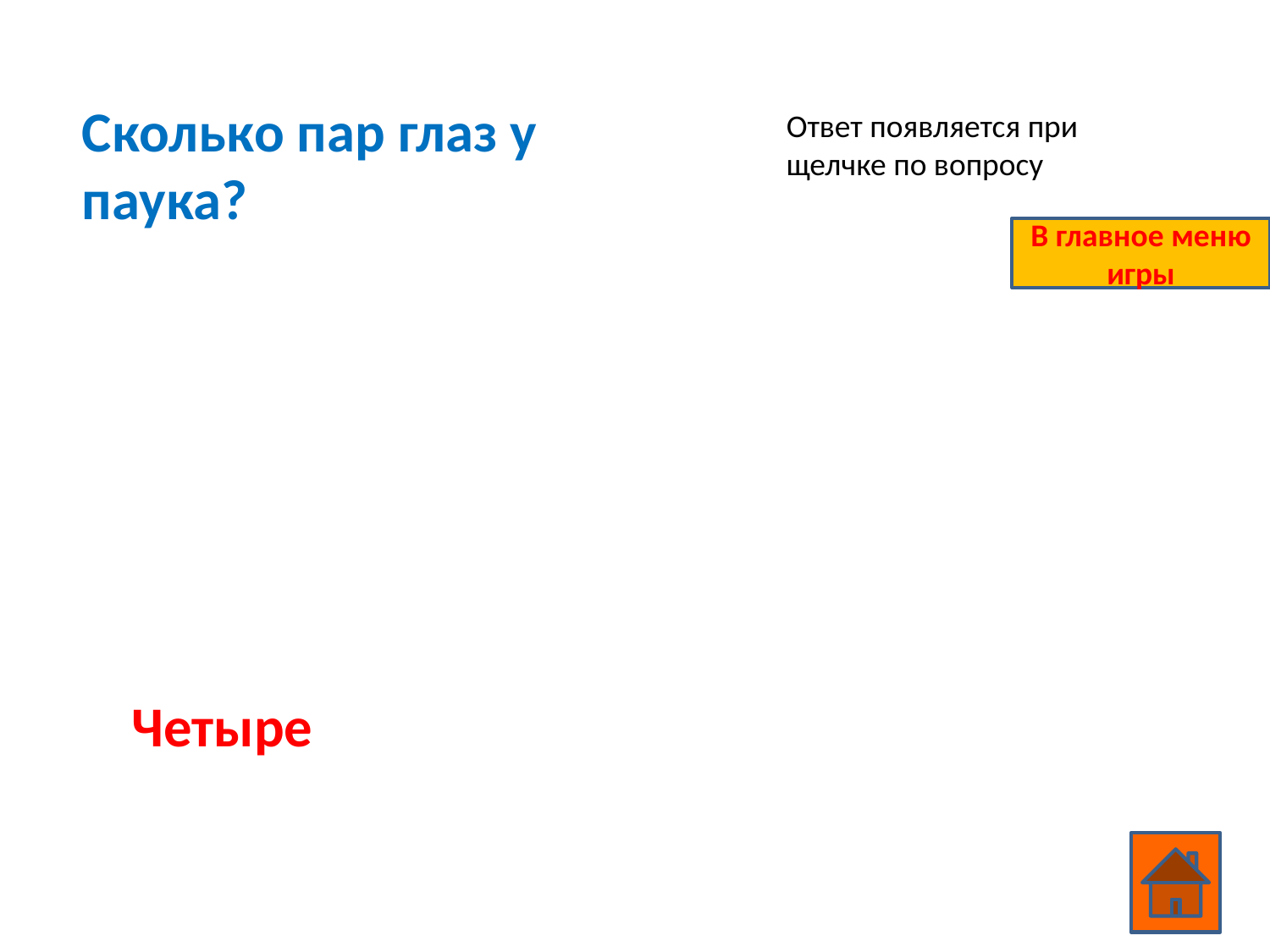

Сколько пар глаз у паука?
Ответ появляется при щелчке по вопросу
В главное меню игры
Четыре